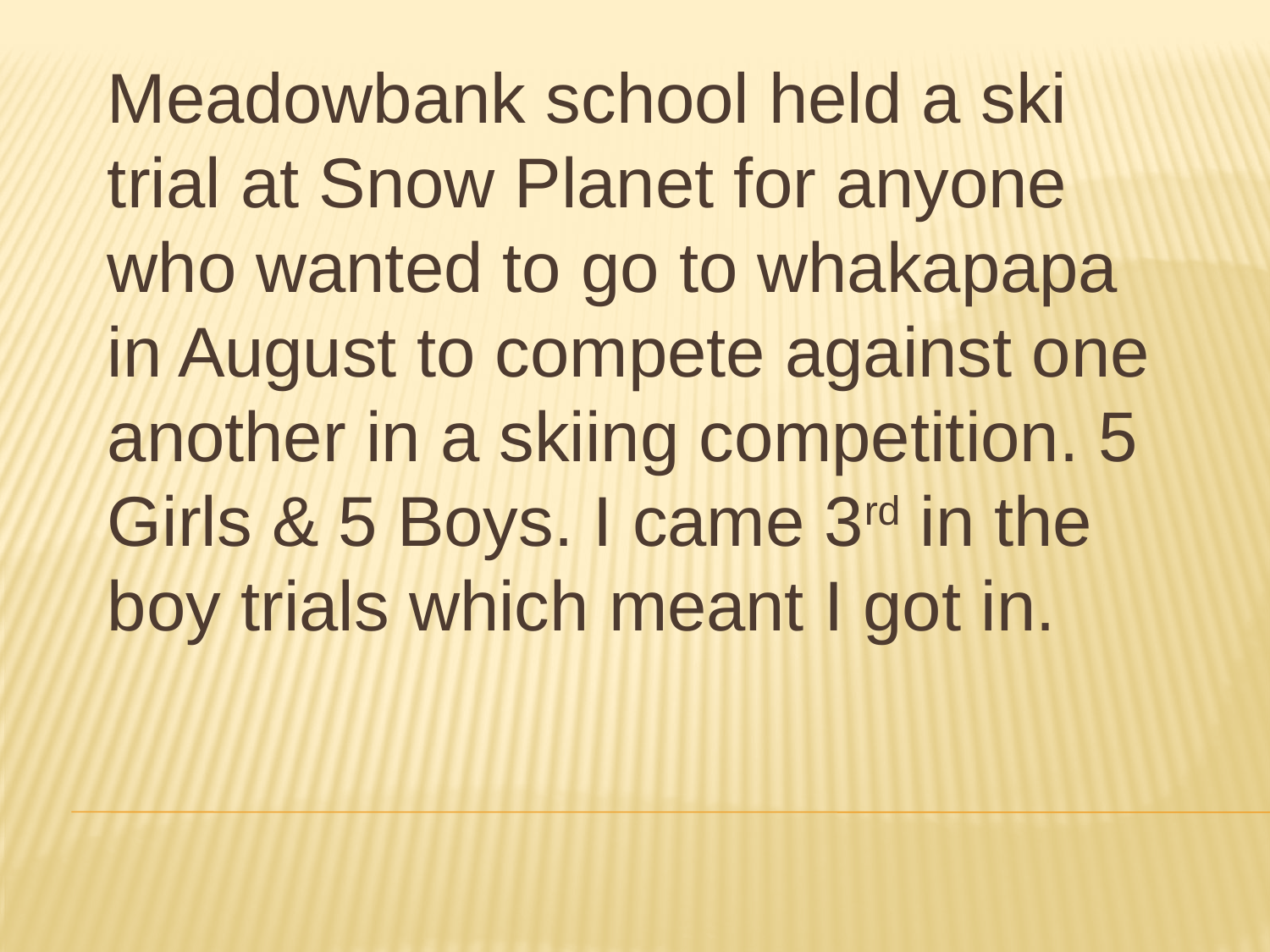

Meadowbank school held a ski trial at Snow Planet for anyone who wanted to go to whakapapa in August to compete against one another in a skiing competition. 5 Girls & 5 Boys. I came 3rd in the boy trials which meant I got in.